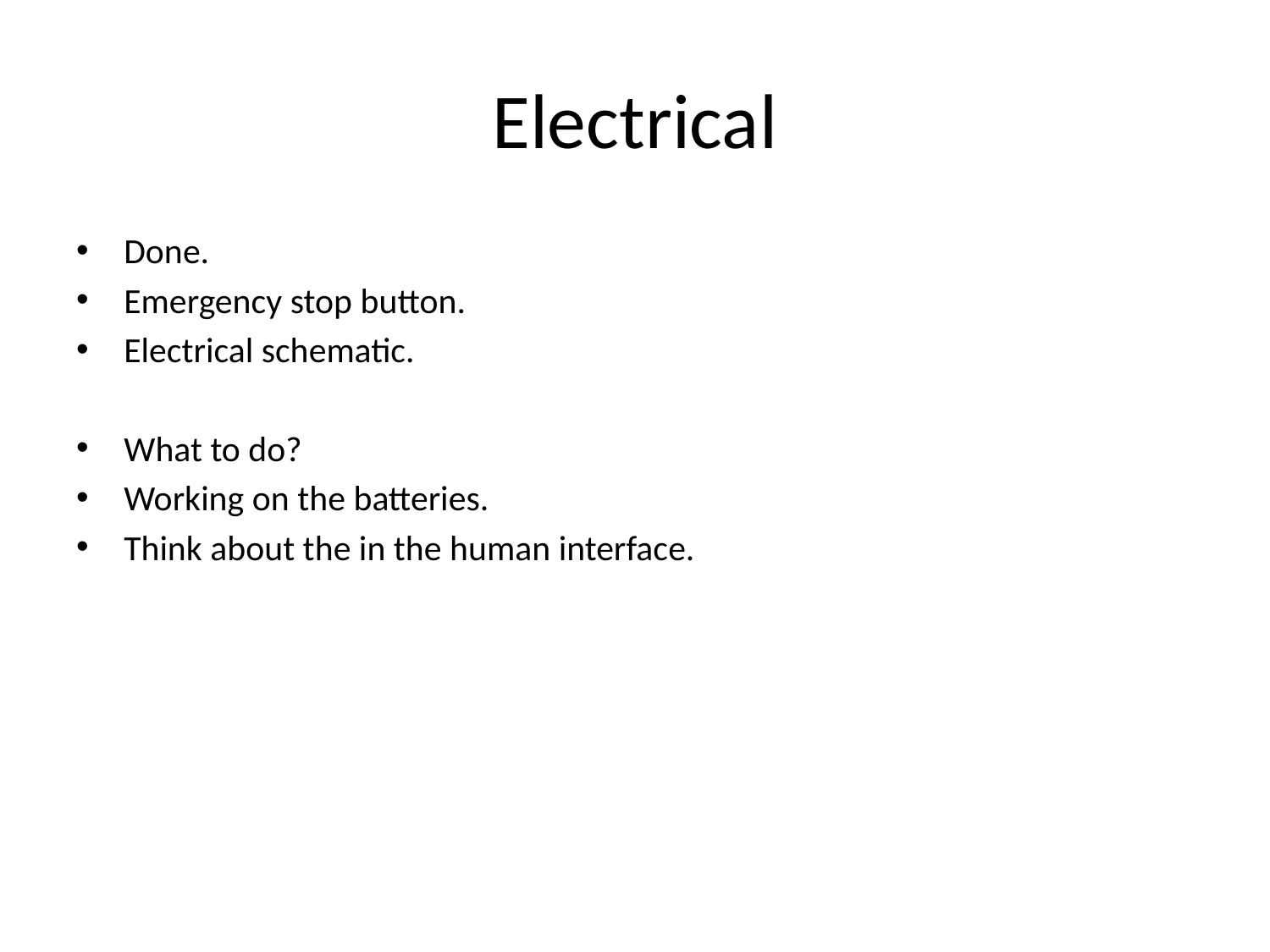

# Electrical
Done.
Emergency stop button.
Electrical schematic.

What to do?
Working on the batteries.
Think about the in the human interface.